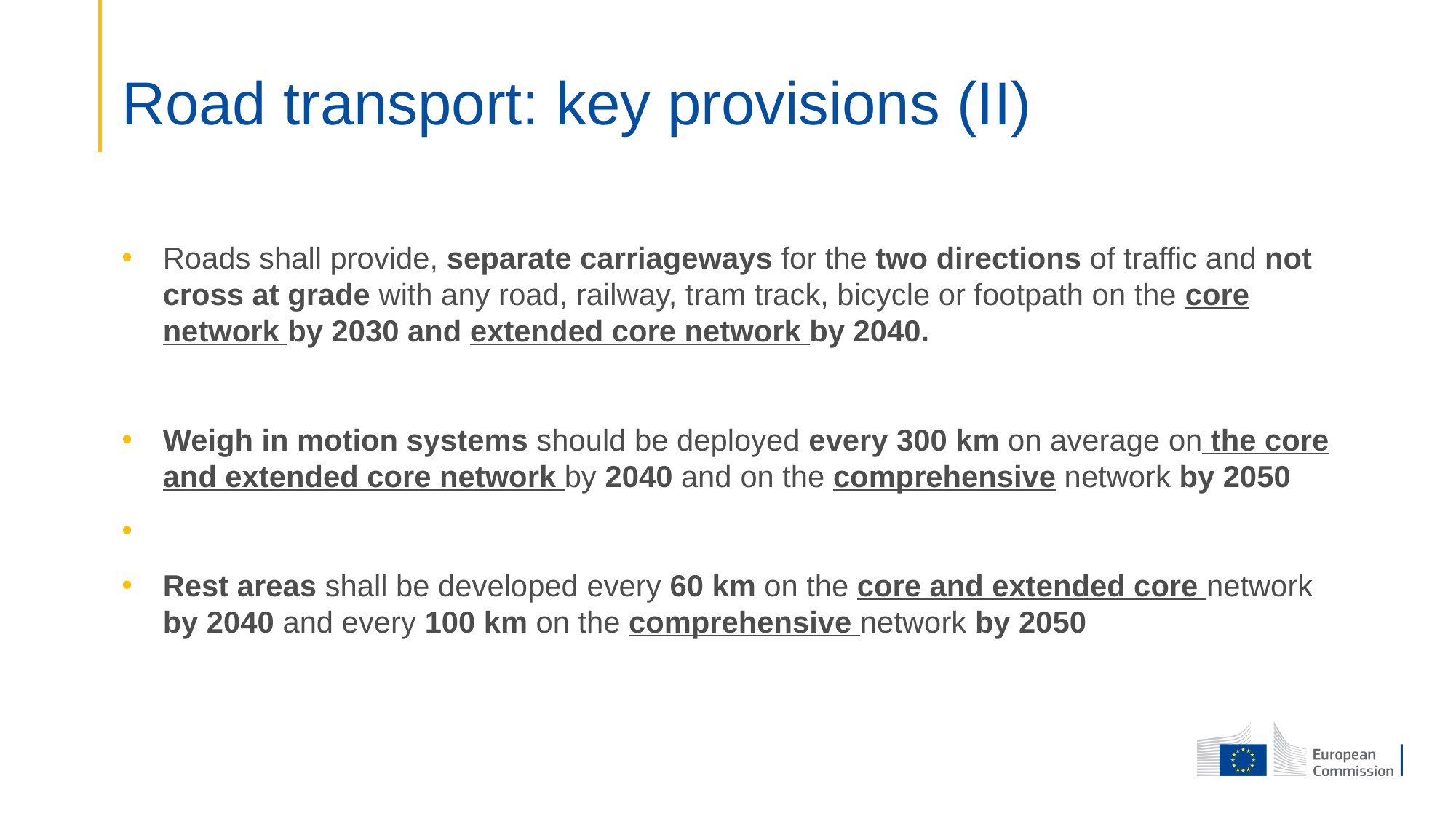

# Road transport: key provisions (II)
Roads shall provide, separate carriageways for the two directions of traffic and not cross at grade with any road, railway, tram track, bicycle or footpath on the core network by 2030 and extended core network by 2040.

Weigh in motion systems should be deployed every 300 km on average on the core and extended core network by 2040 and on the comprehensive network by 2050

Rest areas shall be developed every 60 km on the core and extended core network by 2040 and every 100 km on the comprehensive network by 2050